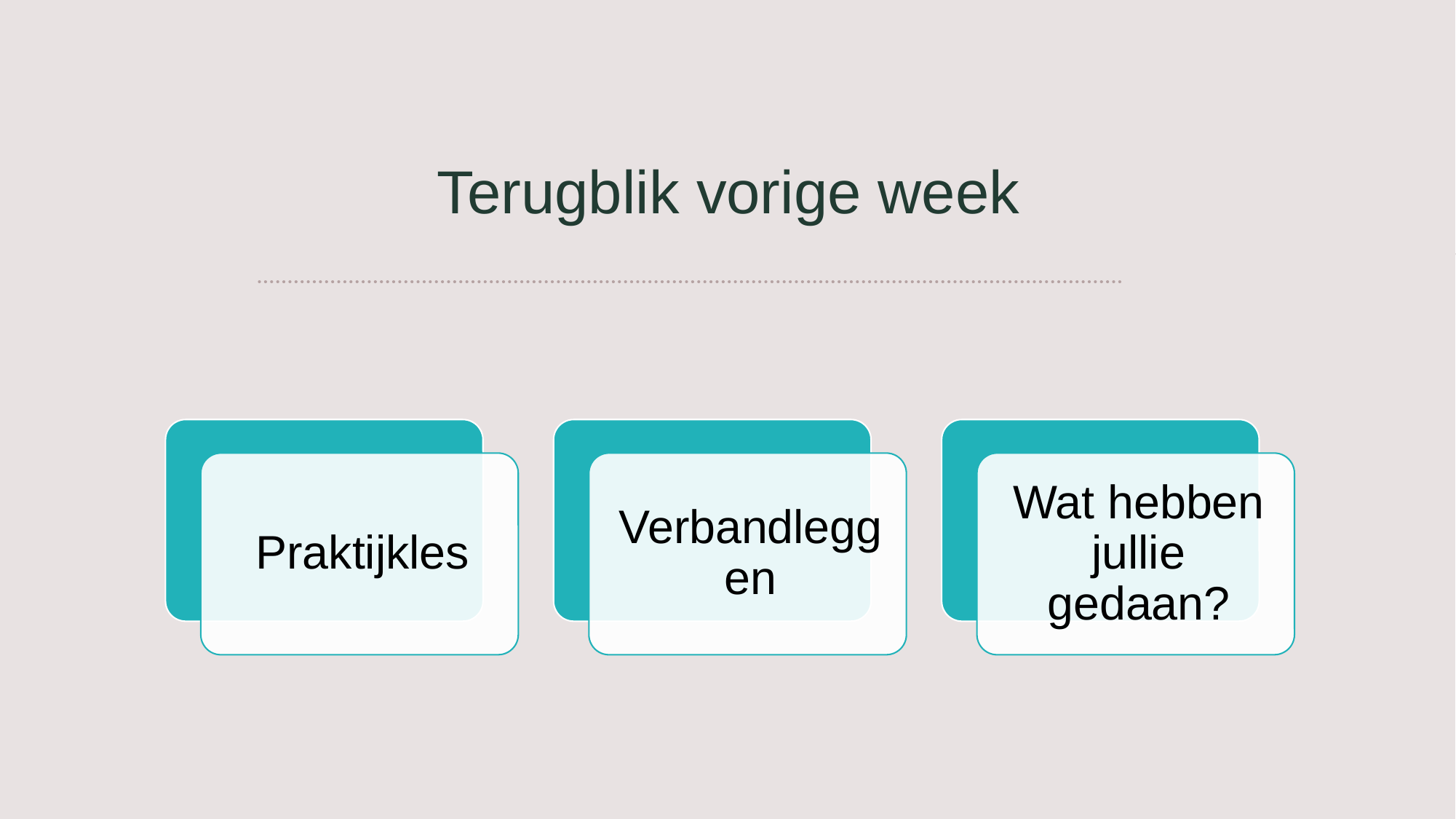

# Terugblik vorige week
Praktijkles
Verbandleggen
Wat hebben jullie gedaan?